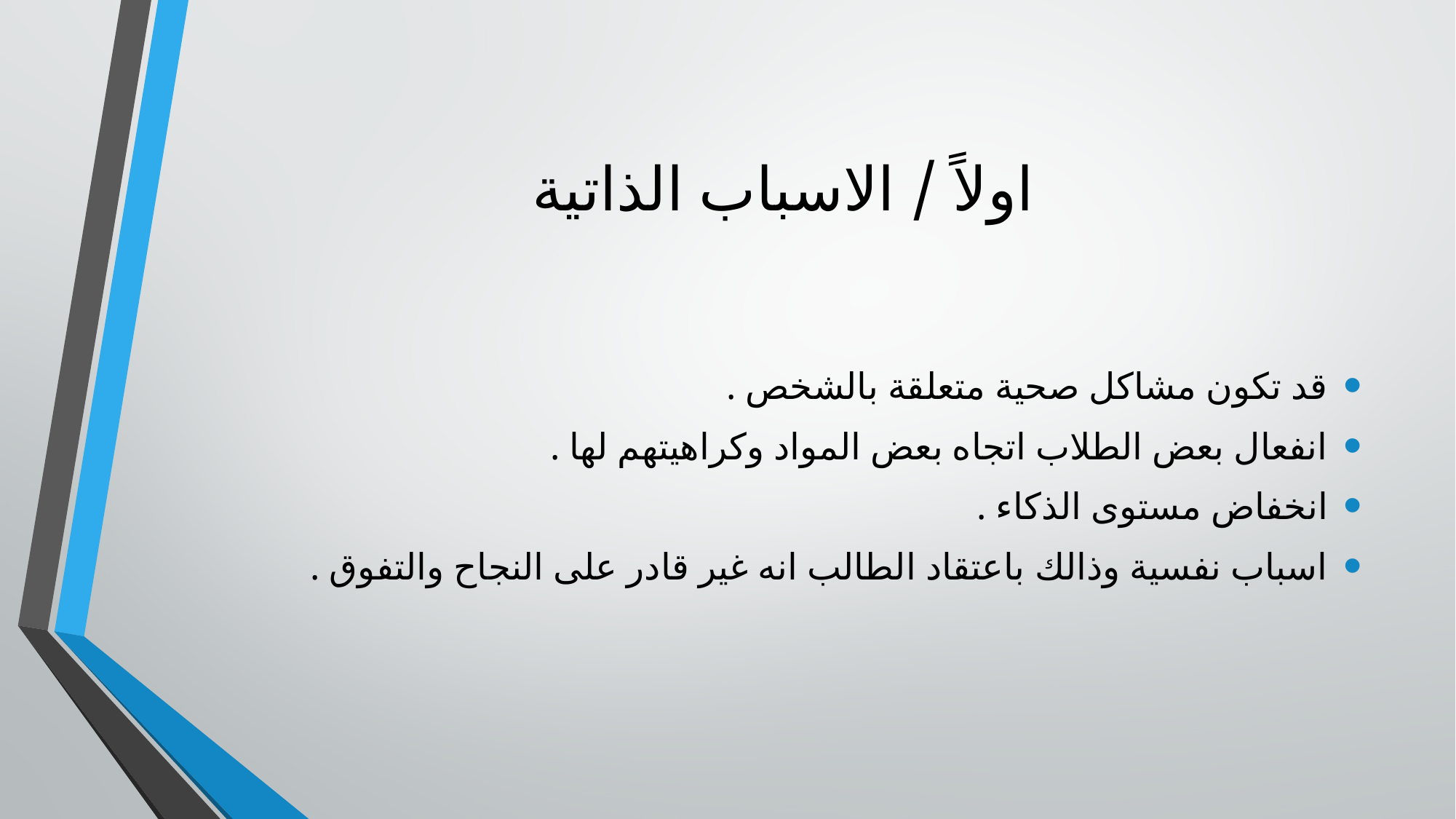

# اولاً / الاسباب الذاتية
قد تكون مشاكل صحية متعلقة بالشخص .
انفعال بعض الطلاب اتجاه بعض المواد وكراهيتهم لها .
انخفاض مستوى الذكاء .
اسباب نفسية وذالك باعتقاد الطالب انه غير قادر على النجاح والتفوق .